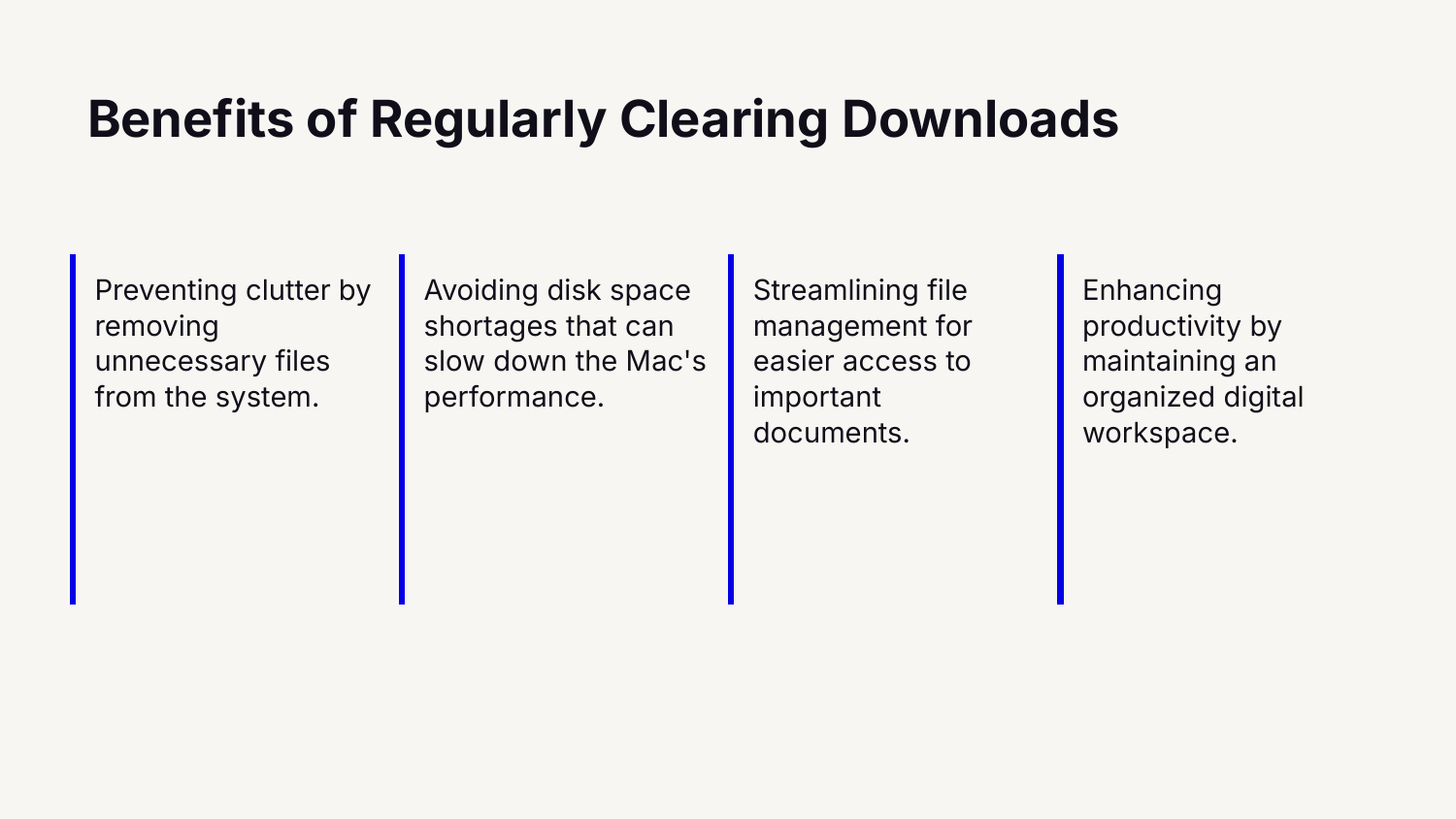

# Benefits of Regularly Clearing Downloads
Preventing clutter by removing unnecessary files from the system.
Avoiding disk space shortages that can slow down the Mac's performance.
Streamlining file management for easier access to important documents.
Enhancing productivity by maintaining an organized digital workspace.